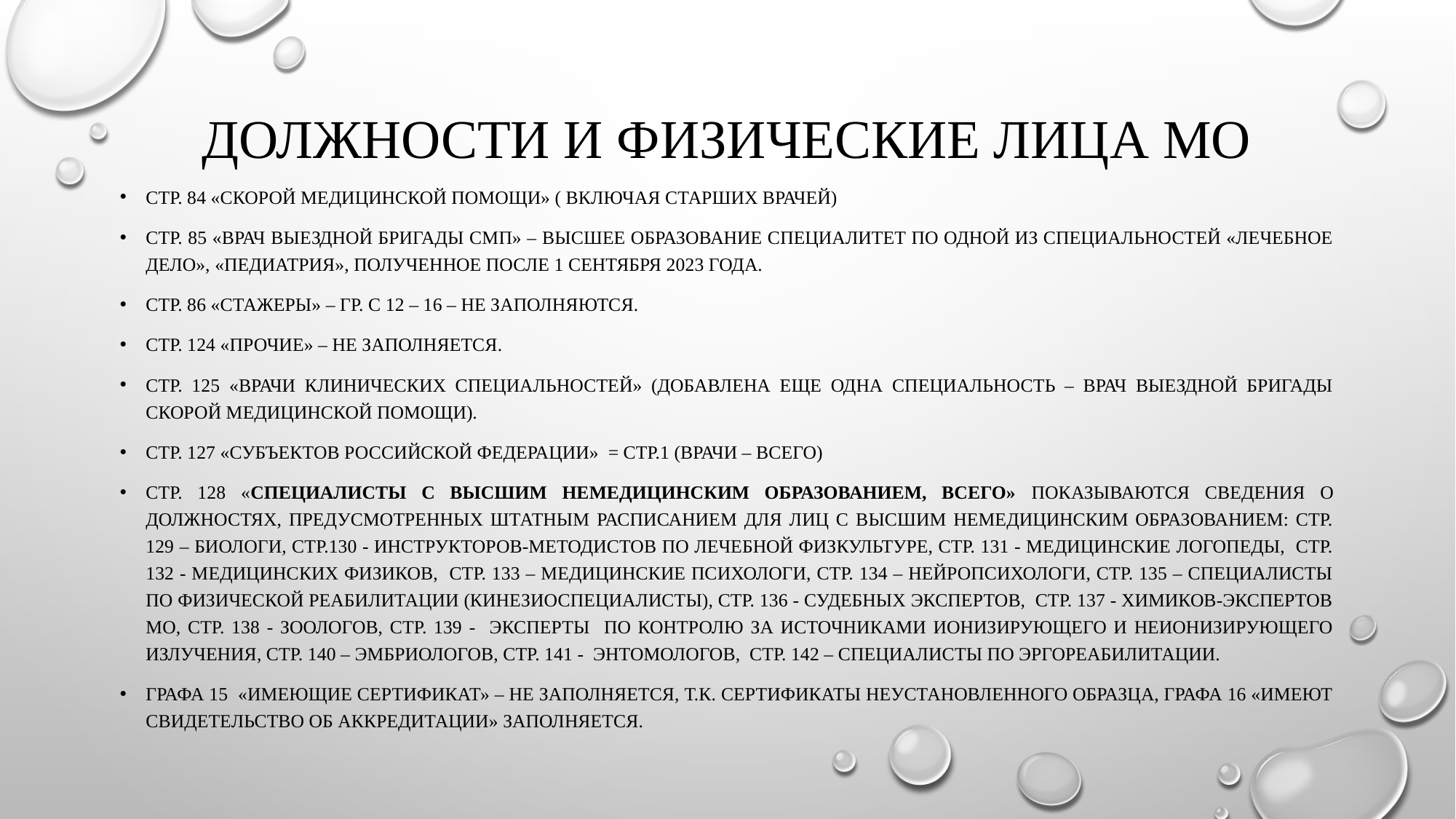

# Должности и физические лица МО
Стр. 84 «скорой медицинской помощи» ( включая старших врачей)
Стр. 85 «Врач выездной бригады СМП» – высшее образование специалитет по одной из специальностей «лечебное дело», «педиатрия», полученное после 1 сентября 2023 года.
Стр. 86 «стажеры» – гр. С 12 – 16 – не заполняются.
Стр. 124 «Прочие» – не заполняется.
Стр. 125 «врачи клинических специальностей» (добавлена еще одна специальность – врач выездной бригады скорой медицинской помощи).
Стр. 127 «субъектов российской федерации»  = стр.1 (Врачи – всего)
Стр. 128 «специалисты с высшим немедицинским образованием, всего» показываются сведения о должностях, предусмотренных штатным расписанием для лиц с высшим немедицинским образованием: стр. 129 – биологи, стр.130 - инструкторов-методистов по лечебной физкультуре, стр. 131 - медицинские логопеды,  стр. 132 - медицинских физиков,  стр. 133 – медицинские психологи, стр. 134 – нейропсихологи, стр. 135 – специалисты по физической реабилитации (кинезиоспециалисты), стр. 136 - судебных экспертов,  стр. 137 - химиков-экспертов МО, стр. 138 - зоологов, стр. 139 -  эксперты  по контролю за источниками ионизирующего и неионизирующего излучения, стр. 140 – эмбриологов, стр. 141 -  энтомологов,  стр. 142 – специалисты по эргореабилитации.
графа 15  «имеющие сертификат» – не заполняется, т.к. сертификаты неустановленного образца, графа 16 «имеют свидетельство об аккредитации» заполняется.